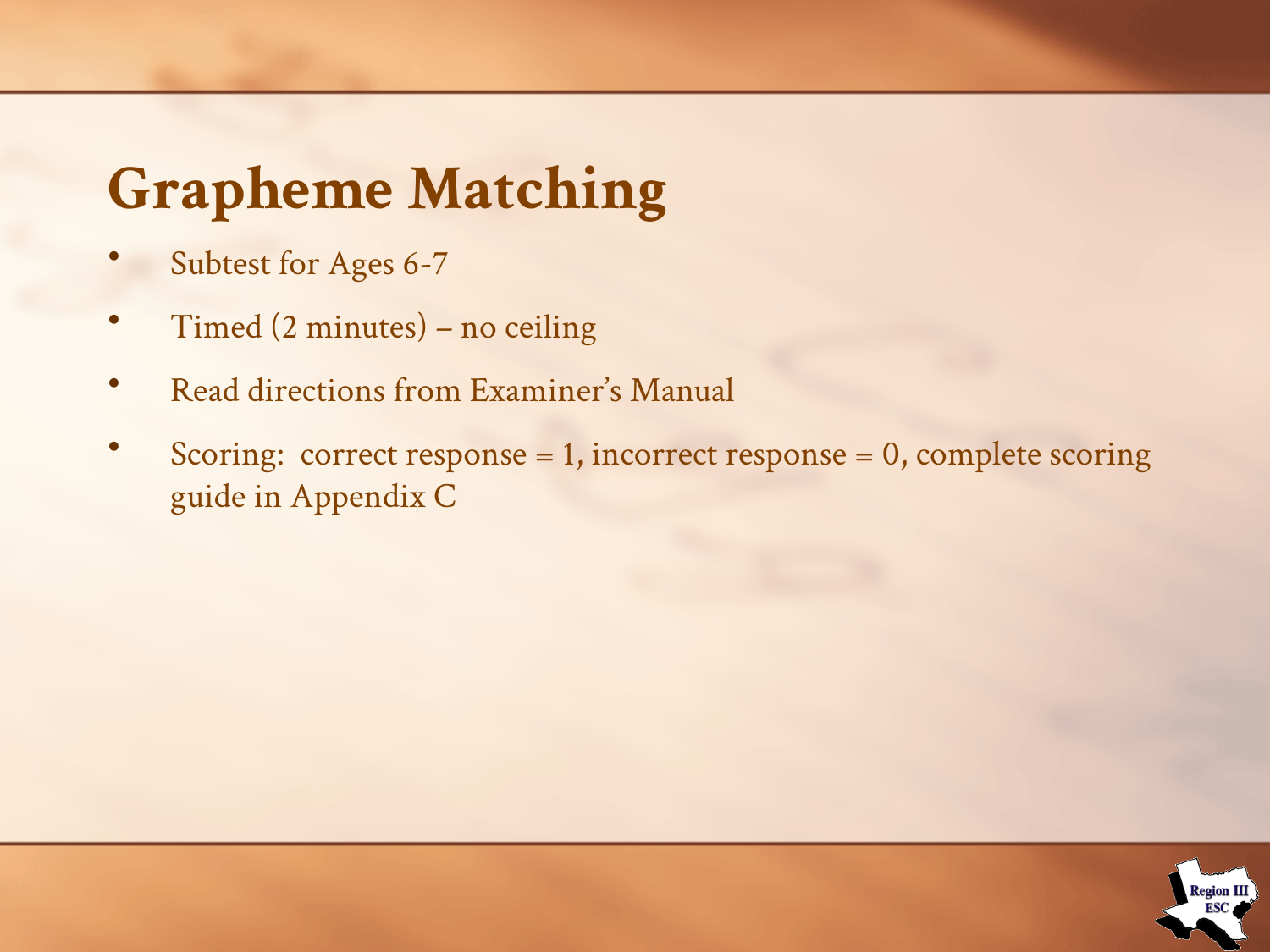

# Grapheme Matching
Subtest for Ages 6-7
Timed (2 minutes) – no ceiling
Read directions from Examiner’s Manual
Scoring:  correct response = 1, incorrect response = 0, complete scoring guide in Appendix C